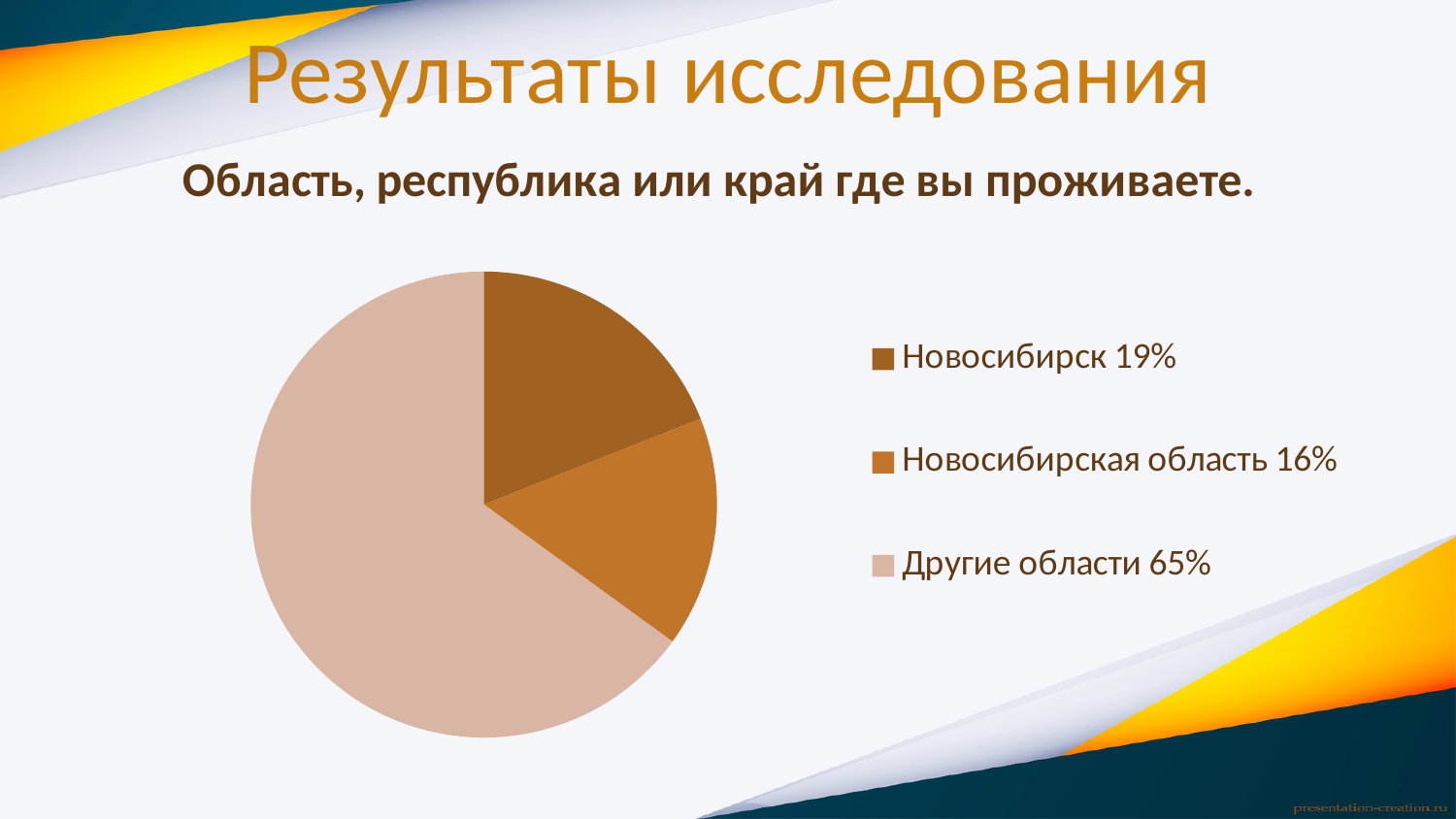

# Результаты исследования

### Chart: Область, республика или край где вы проживаете.

| Category | Места проживания |  |
|---|---|---|
| Новосибирск 19% | 19.0 | None |
| Новосибирская область 16% | 16.0 | None |
| Другие области 65% | 65.0 | None |